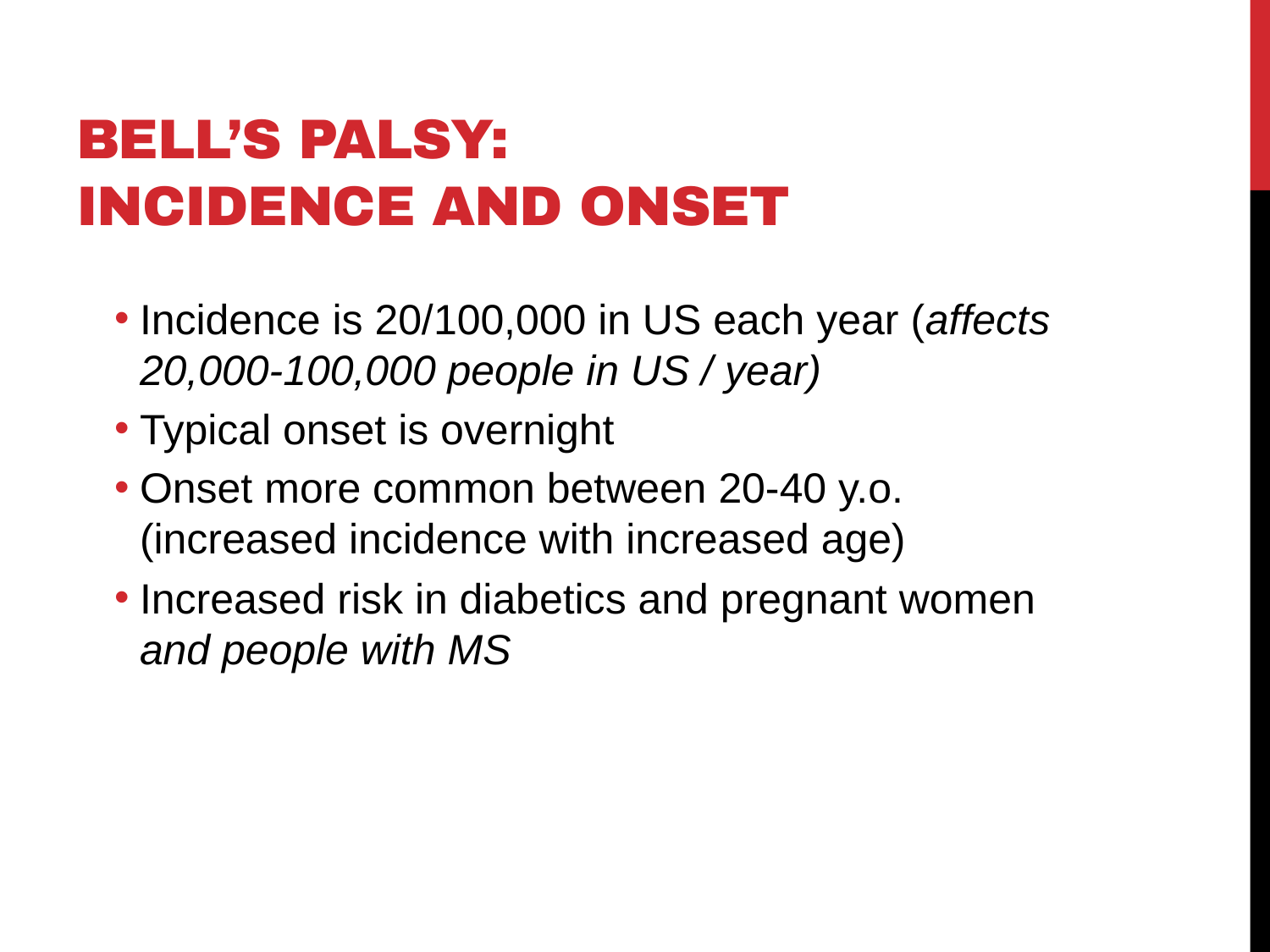

# Bell’s Palsy: Incidence and Onset
Incidence is 20/100,000 in US each year (affects 20,000-100,000 people in US / year)
Typical onset is overnight
Onset more common between 20-40 y.o. (increased incidence with increased age)
Increased risk in diabetics and pregnant women and people with MS